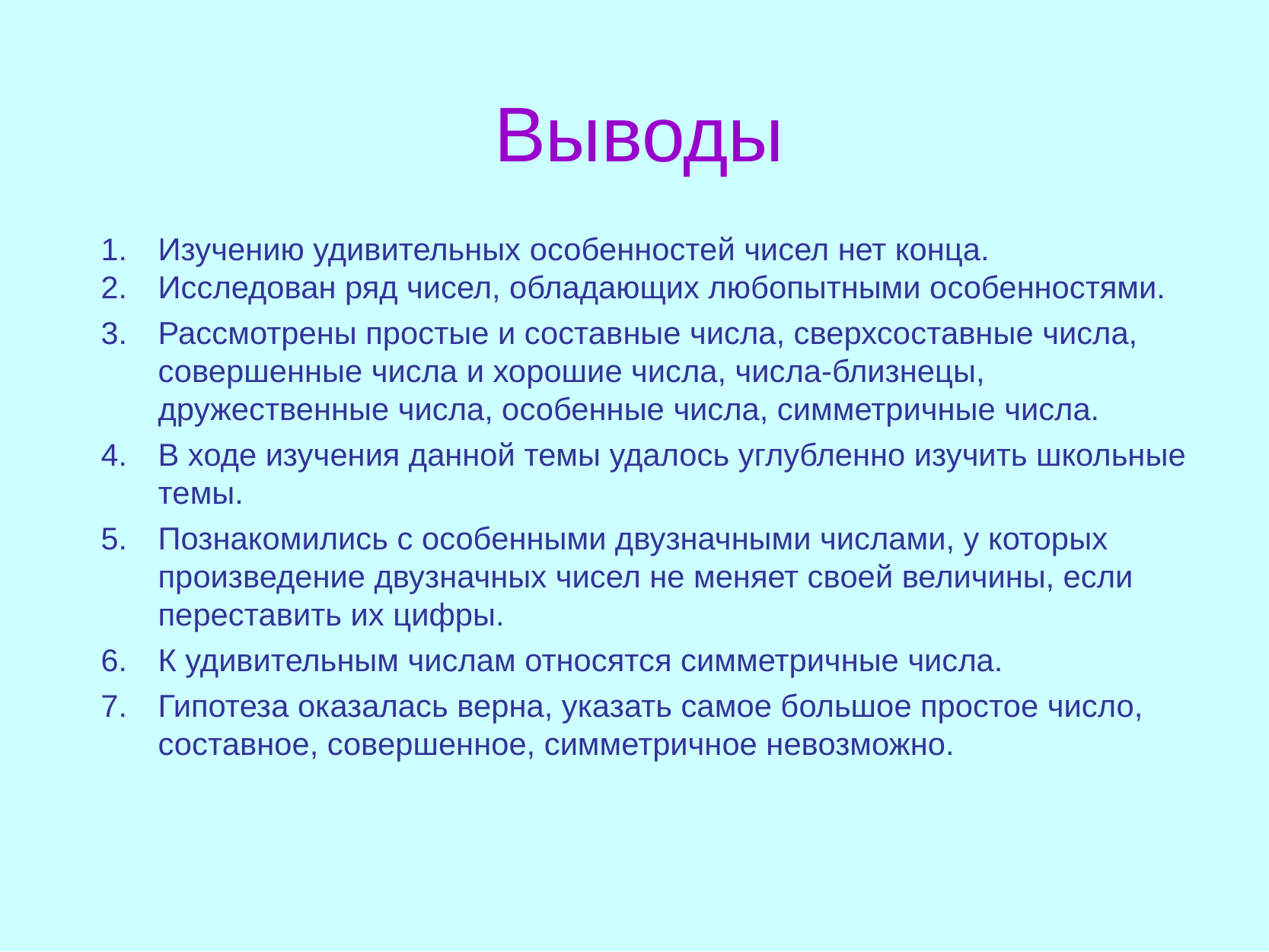

# Выводы
Изучению удивительных особенностей чисел нет конца.
Исследован ряд чисел, обладающих любопытными особенностями.
Рассмотрены простые и составные числа, сверхсоставные числа, совершенные числа и хорошие числа, числа-близнецы, дружественные числа, особенные числа, симметричные числа.
В ходе изучения данной темы удалось углубленно изучить школьные темы.
Познакомились с особенными двузначными числами, у которых произведение двузначных чисел не меняет своей величины, если переставить их цифры.
К удивительным числам относятся симметричные числа.
Гипотеза оказалась верна, указать самое большое простое число, составное, совершенное, симметричное невозможно.